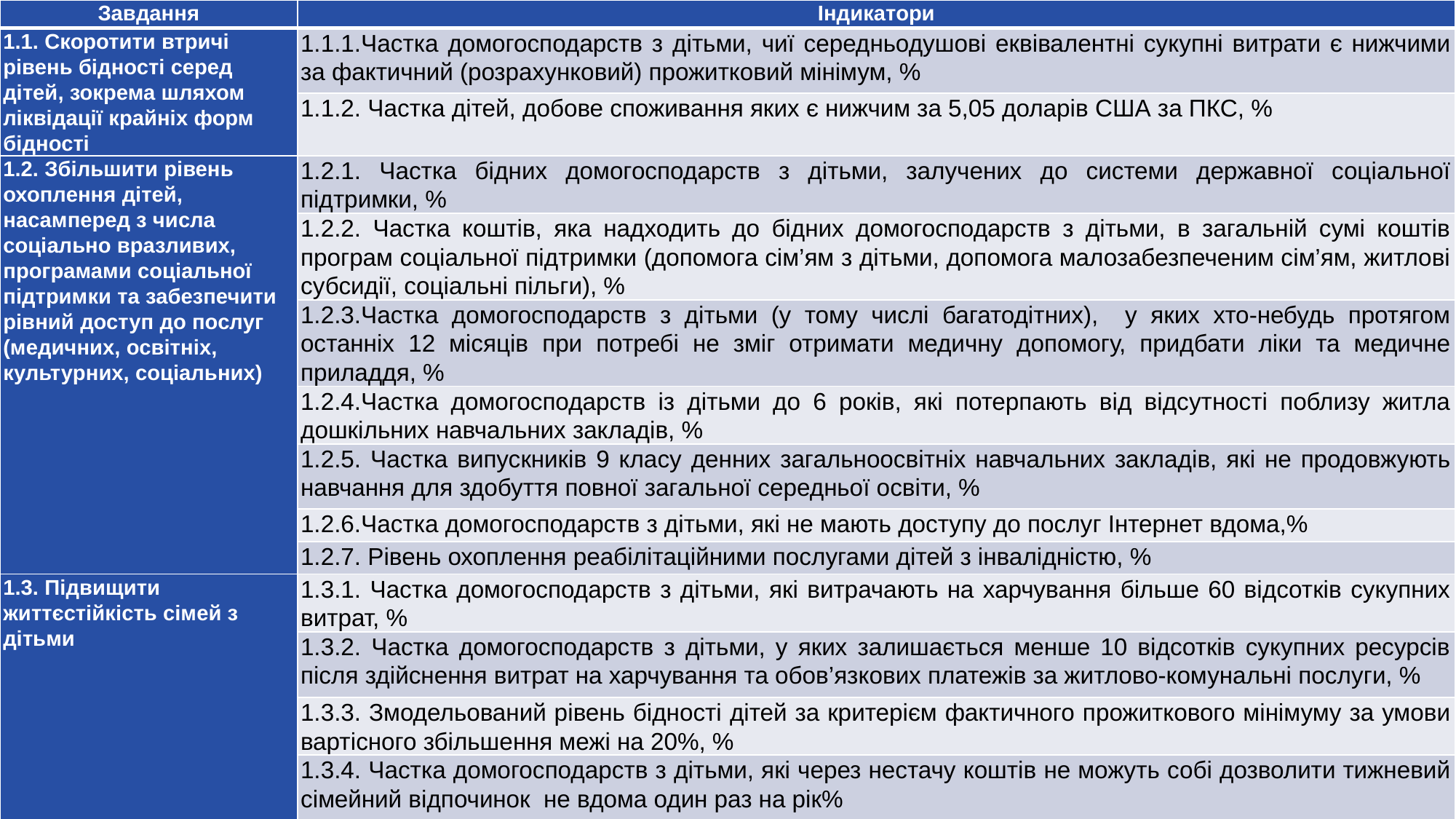

| Завдання | Індикатори |
| --- | --- |
| 1.1. Скоротити втричі рівень бідності серед дітей, зокрема шляхом ліквідації крайніх форм бідності | 1.1.1.Частка домогосподарств з дітьми, чиї середньодушові еквівалентні сукупні витрати є нижчими за фактичний (розрахунковий) прожитковий мінімум, % |
|  | 1.1.2. Частка дітей, добове споживання яких є нижчим за 5,05 доларів США за ПКС, % |
| 1.2. Збільшити рівень охоплення дітей, насамперед з числа соціально вразливих, програмами соціальної підтримки та забезпечити рівний доступ до послуг (медичних, освітніх, культурних, соціальних) | 1.2.1. Частка бідних домогосподарств з дітьми, залучених до системи державної соціальної підтримки, % |
|  | 1.2.2. Частка коштів, яка надходить до бідних домогосподарств з дітьми, в загальній сумі коштів програм соціальної підтримки (допомога сім’ям з дітьми, допомога малозабезпеченим сім’ям, житлові субсидії, соціальні пільги), % |
|  | 1.2.3.Частка домогосподарств з дітьми (у тому числі багатодітних), у яких хто-небудь протягом останніх 12 місяців при потребі не зміг отримати медичну допомогу, придбати ліки та медичне приладдя, % |
|  | 1.2.4.Частка домогосподарств із дітьми до 6 років, які потерпають від відсутності поблизу житла дошкільних навчальних закладів, % |
|  | 1.2.5. Частка випускників 9 класу денних загальноосвітніх навчальних закладів, які не продовжують навчання для здобуття повної загальної середньої освіти, % |
|  | 1.2.6.Частка домогосподарств з дітьми, які не мають доступу до послуг Інтернет вдома,% |
|  | 1.2.7. Рівень охоплення реабілітаційними послугами дітей з інвалідністю, % |
| 1.3. Підвищити життєстійкість сімей з дітьми | 1.3.1. Частка домогосподарств з дітьми, які витрачають на харчування більше 60 відсотків сукупних витрат, % |
|  | 1.3.2. Частка домогосподарств з дітьми, у яких залишається менше 10 відсотків сукупних ресурсів після здійснення витрат на харчування та обов’язкових платежів за житлово-комунальні послуги, % |
|  | 1.3.3. Змодельований рівень бідності дітей за критерієм фактичного прожиткового мінімуму за умови вартісного збільшення межі на 20%, % |
|  | 1.3.4. Частка домогосподарств з дітьми, які через нестачу коштів не можуть собі дозволити тижневий сімейний відпочинок не вдома один раз на рік% |
|  | 1.3.5. Частка дітей у віці до 18 років, які живуть у перенаселеному житлі |